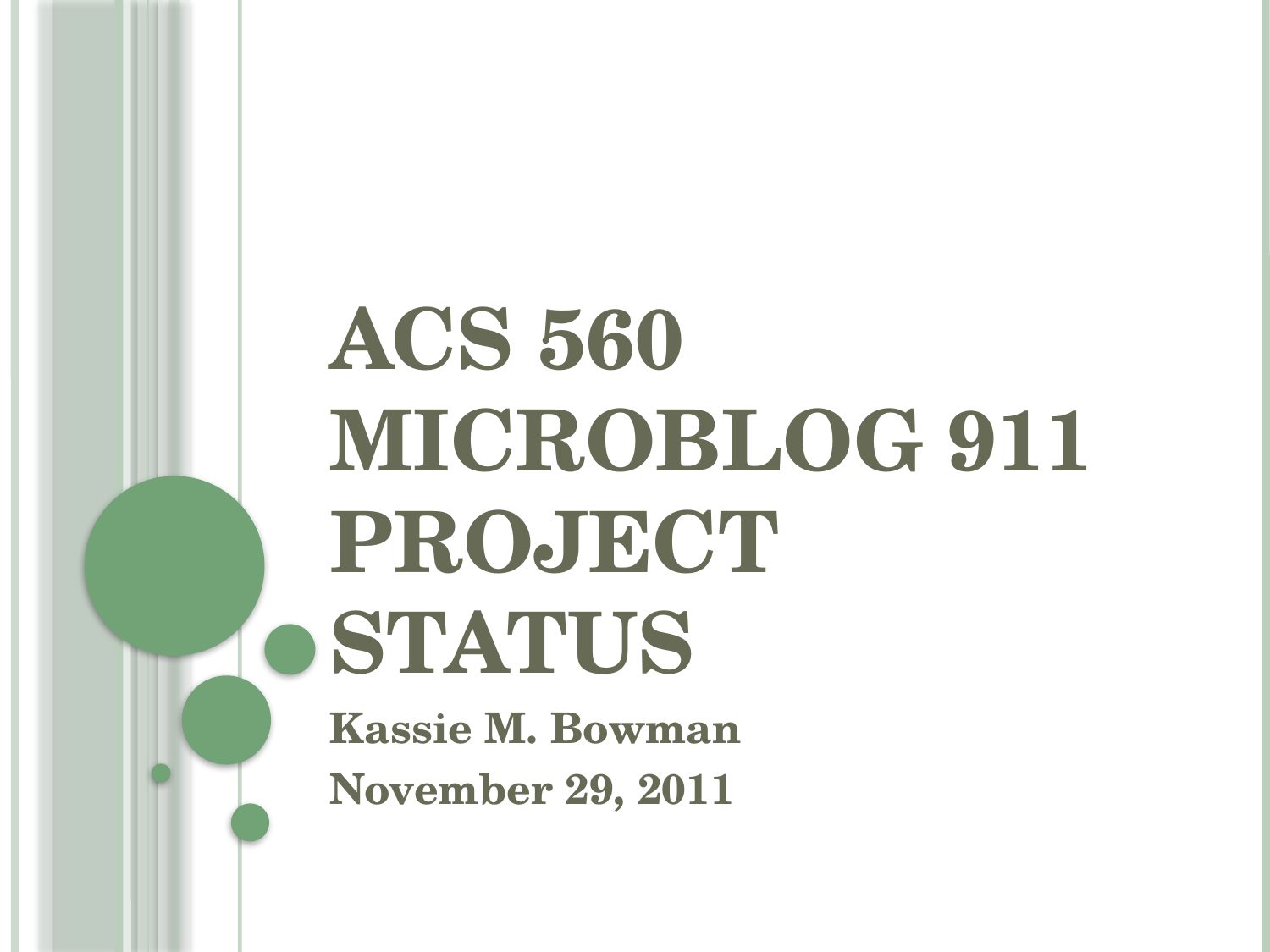

# ACS 560 Microblog 911 Project Status
Kassie M. Bowman
November 29, 2011